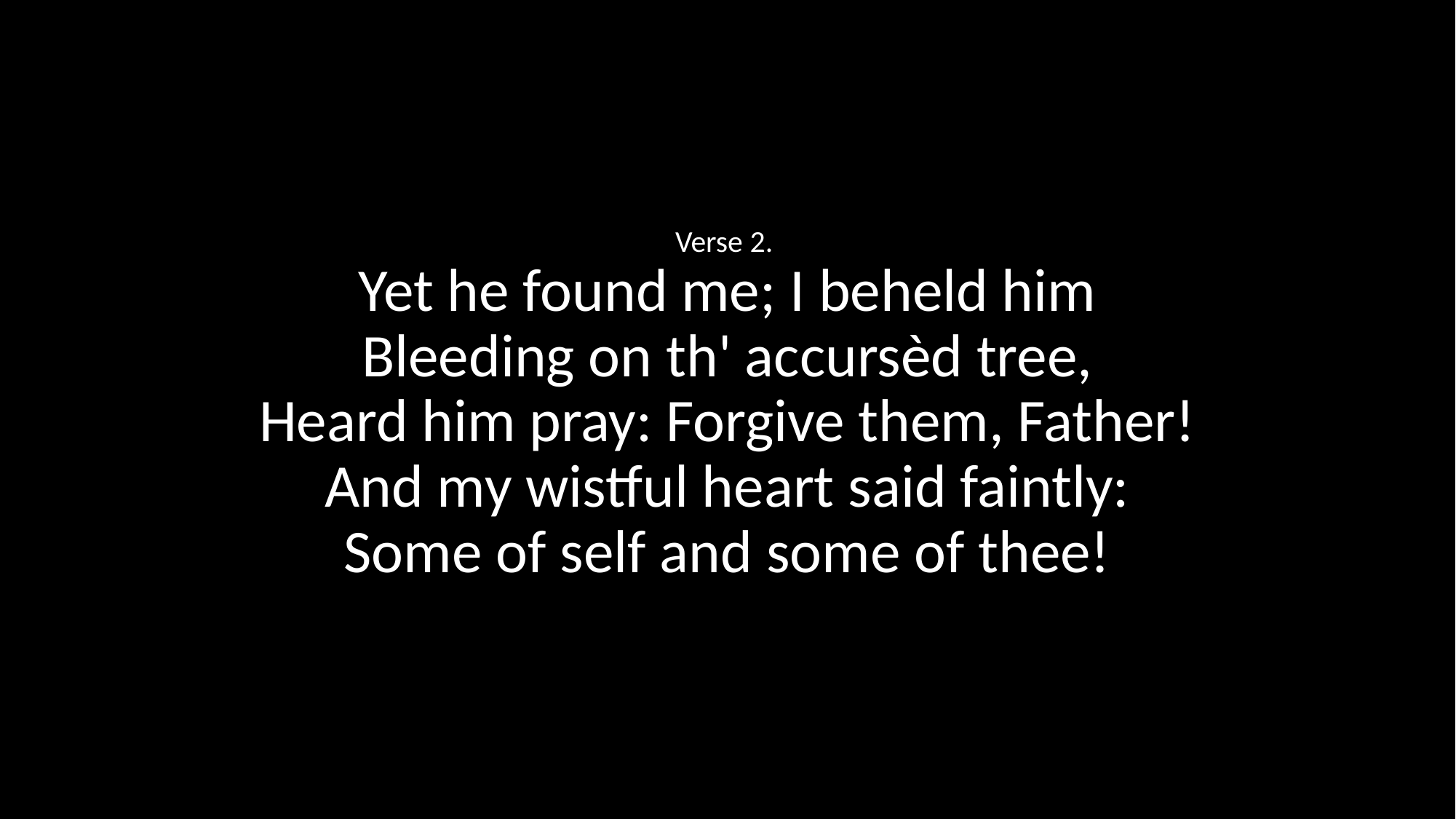

Verse 2.
Yet he found me; I beheld him
Bleeding on th' accursèd tree,
Heard him pray: Forgive them, Father!
And my wistful heart said faintly:
Some of self and some of thee!